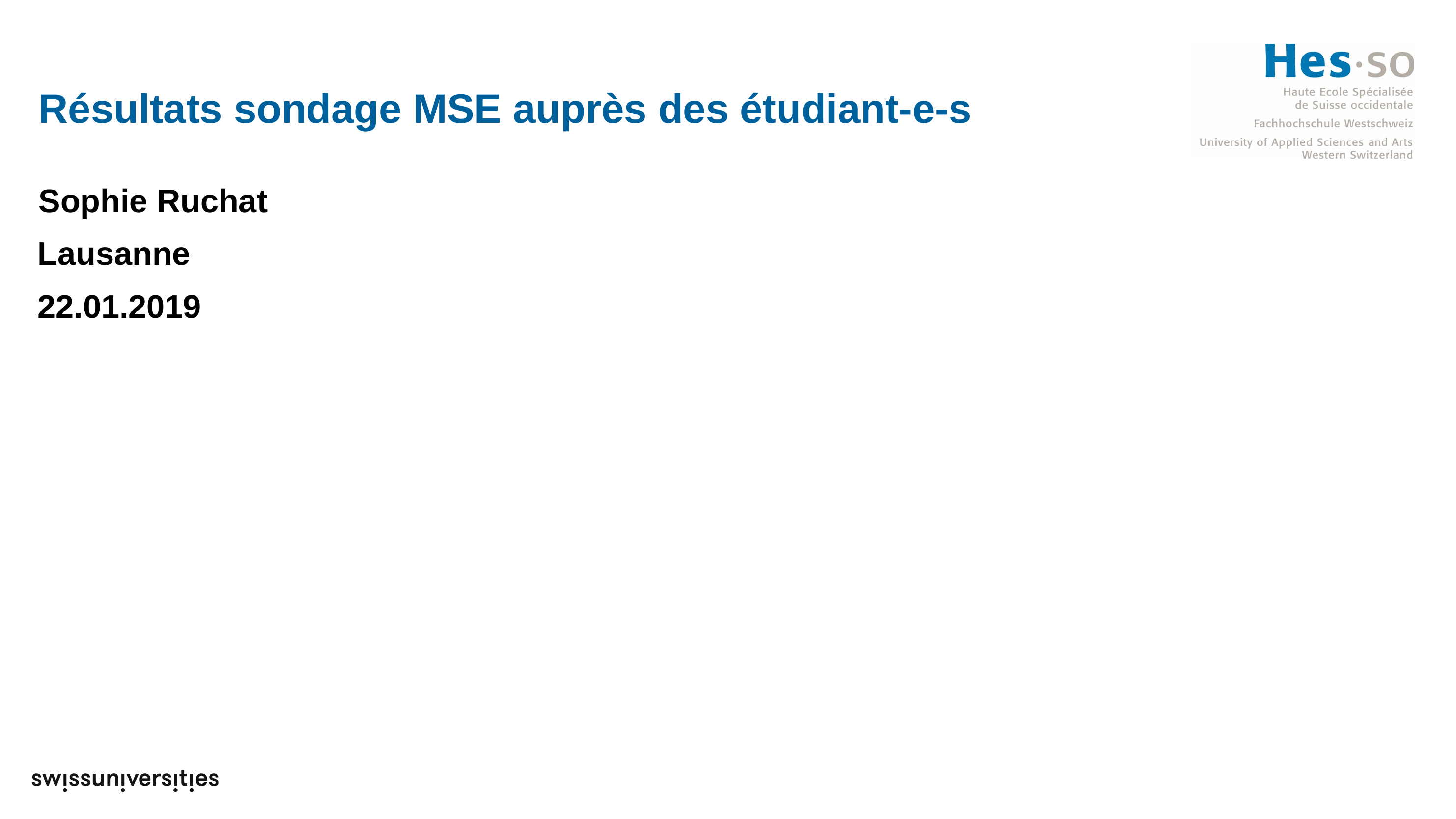

# Résultats sondage MSE auprès des étudiant-e-s
Sophie Ruchat
Lausanne
22.01.2019